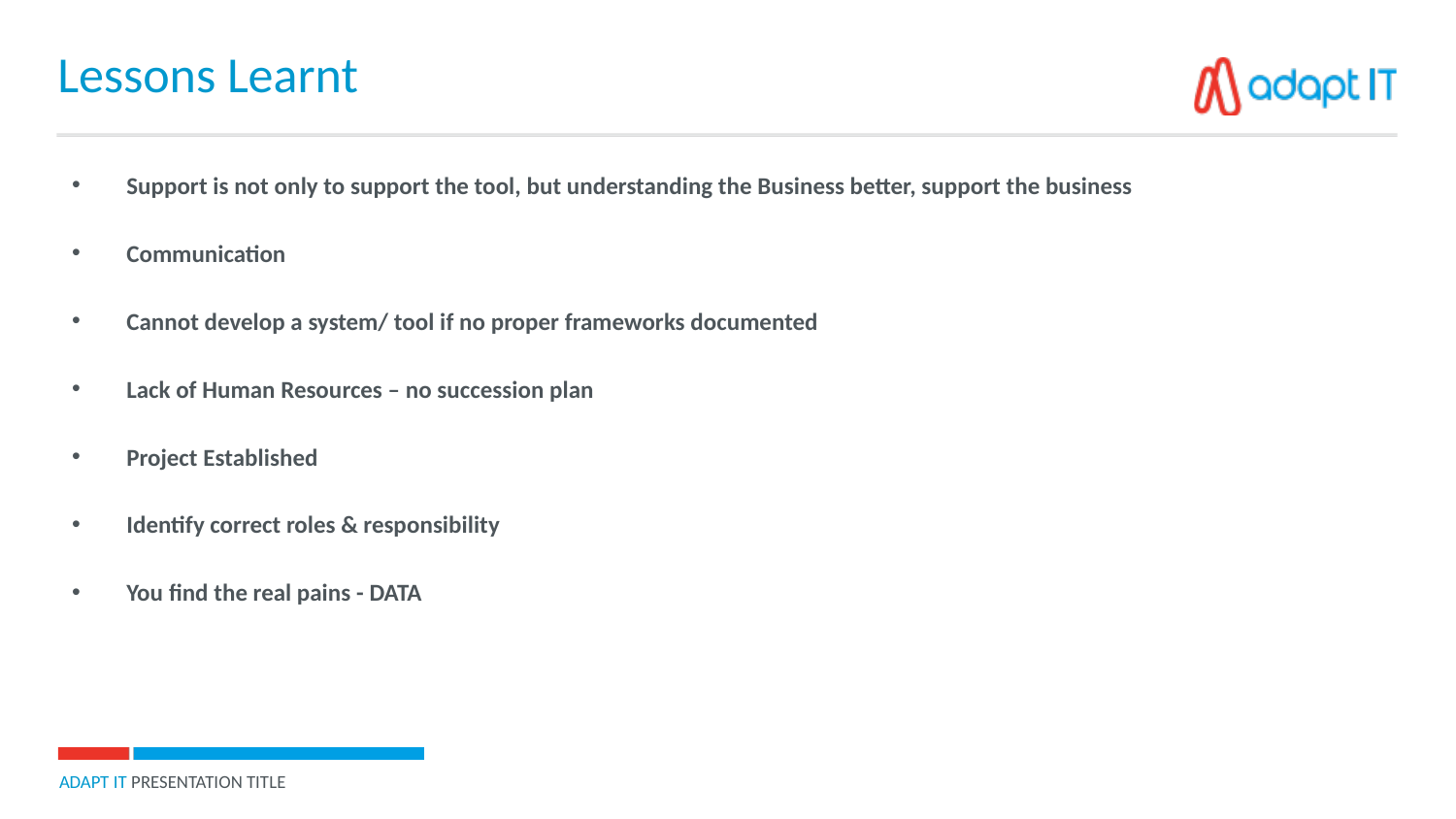

Lessons Learnt
Support is not only to support the tool, but understanding the Business better, support the business

Communication

Cannot develop a system/ tool if no proper frameworks documented

Lack of Human Resources – no succession plan

Project Established

Identify correct roles & responsibility

You find the real pains - DATA